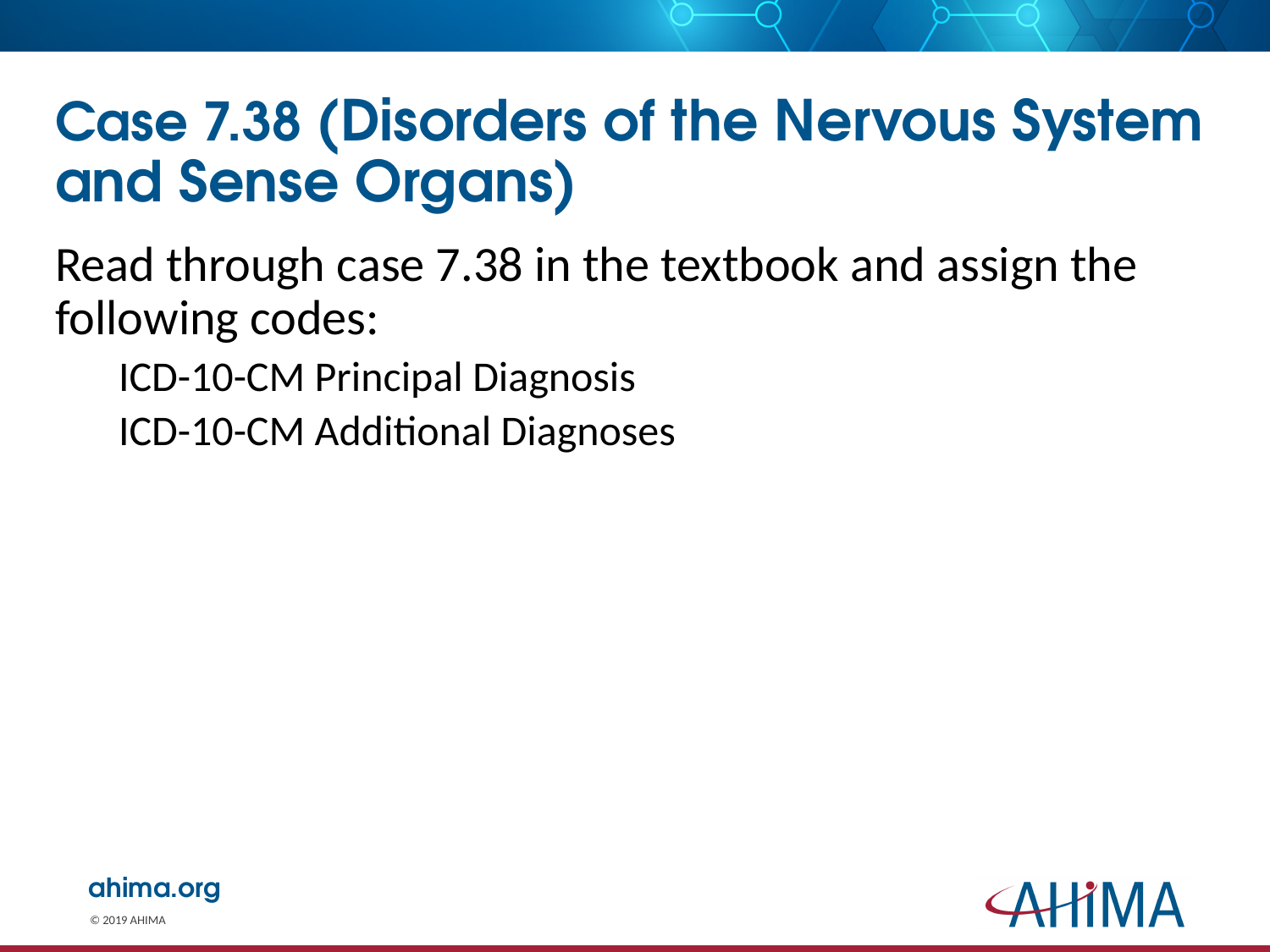

# Case 7.38 (Disorders of the Nervous System and Sense Organs)
Read through case 7.38 in the textbook and assign the following codes:
ICD-10-CM Principal Diagnosis
ICD-10-CM Additional Diagnoses